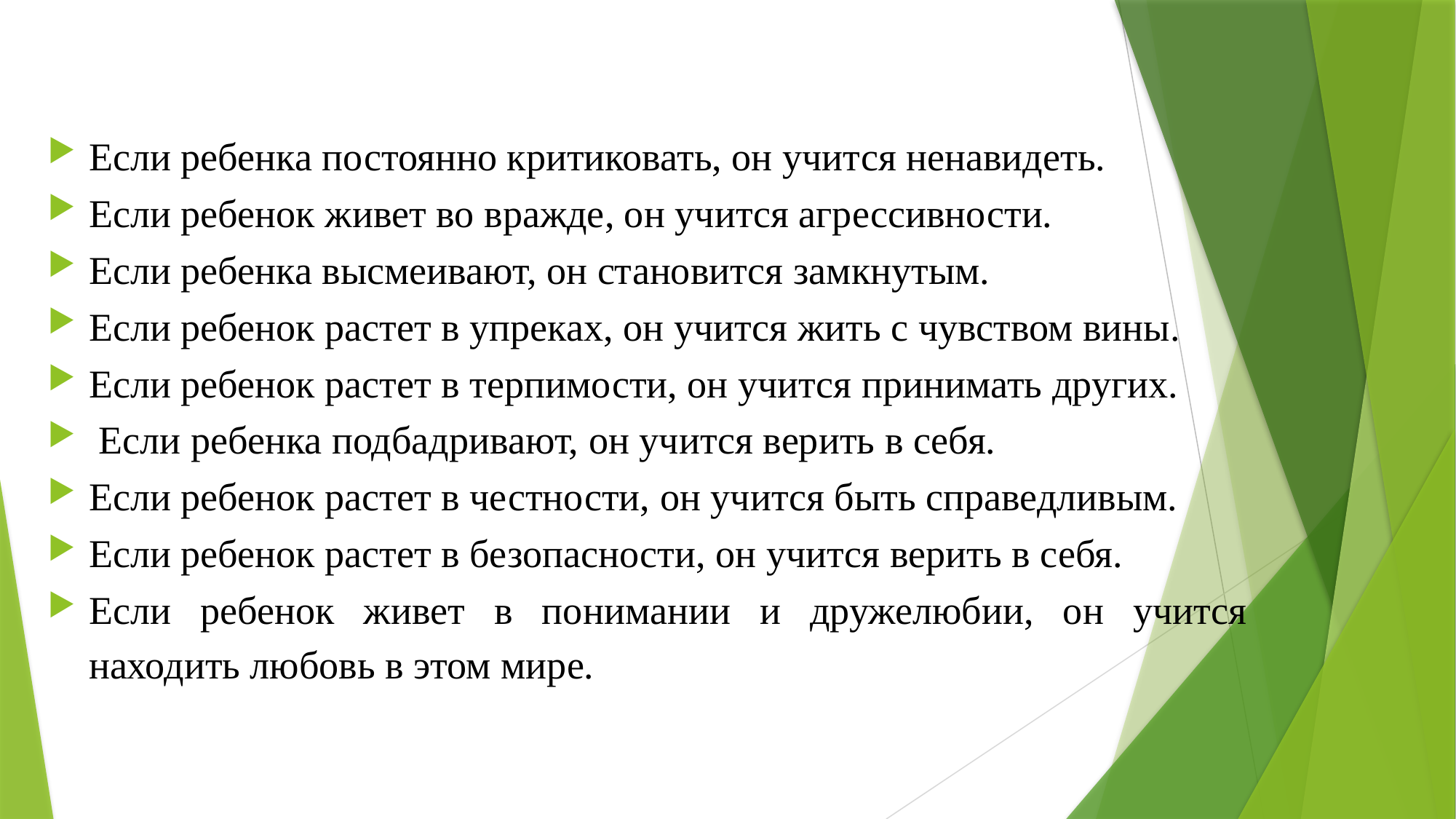

#
Если ребенка постоянно критиковать, он учится ненавидеть.
Если ребенок живет во вражде, он учится агрессивности.
Если ребенка высмеивают, он становится замкнутым.
Если ребенок растет в упреках, он учится жить с чувством вины.
Если ребенок растет в терпимости, он учится принимать других.
 Если ребенка подбадривают, он учится верить в себя.
Если ребенок растет в честности, он учится быть справедливым.
Если ребенок растет в безопасности, он учится верить в себя.
Если ребенок живет в понимании и дружелюбии, он учится находить любовь в этом мире.